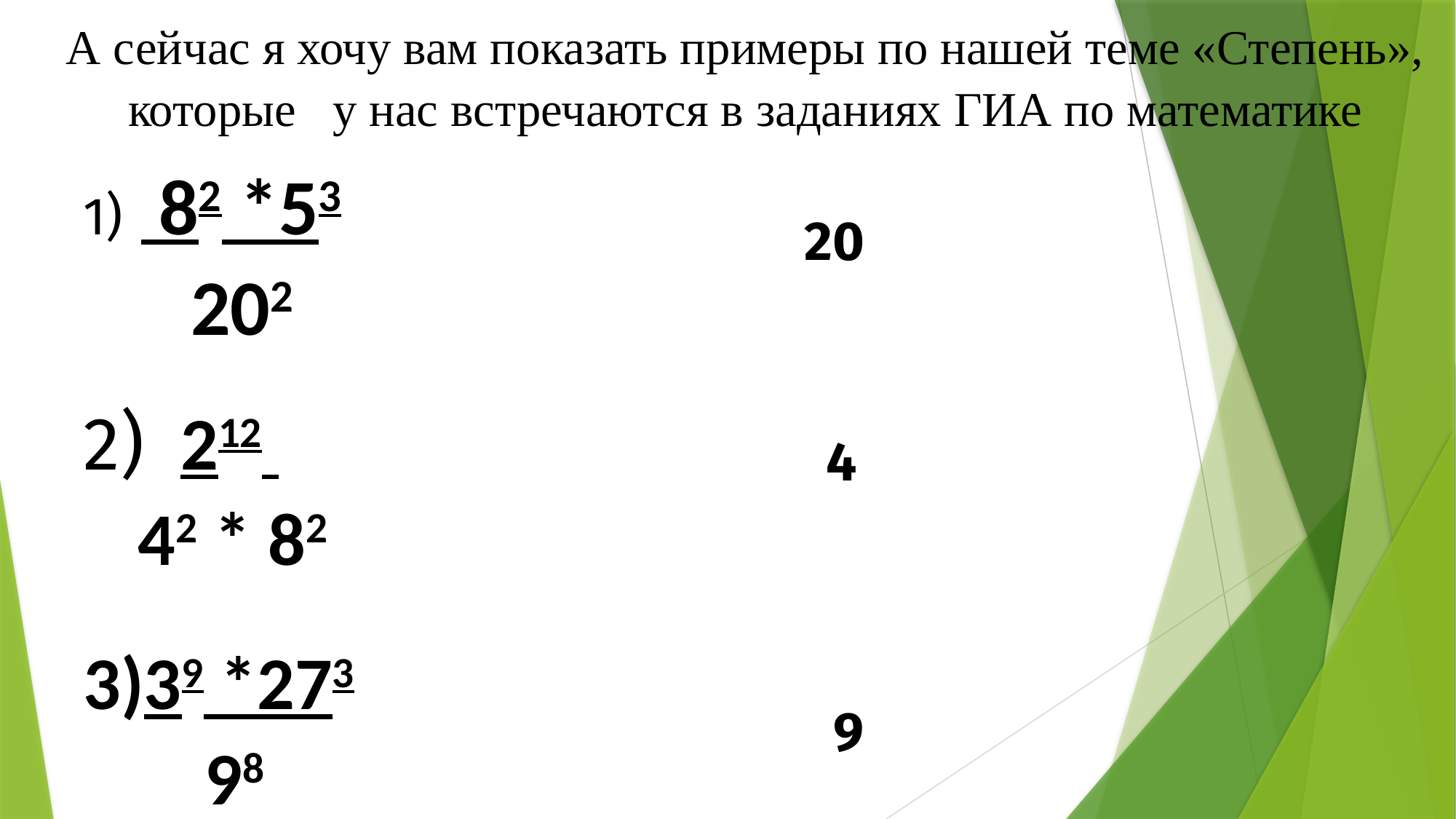

А сейчас я хочу вам показать примеры по нашей теме «Степень», которые   у нас встречаются в заданиях ГИА по математике

# 82 *53 202
20
2)  212
42 * 82
4
3)39 *273
    98

 9